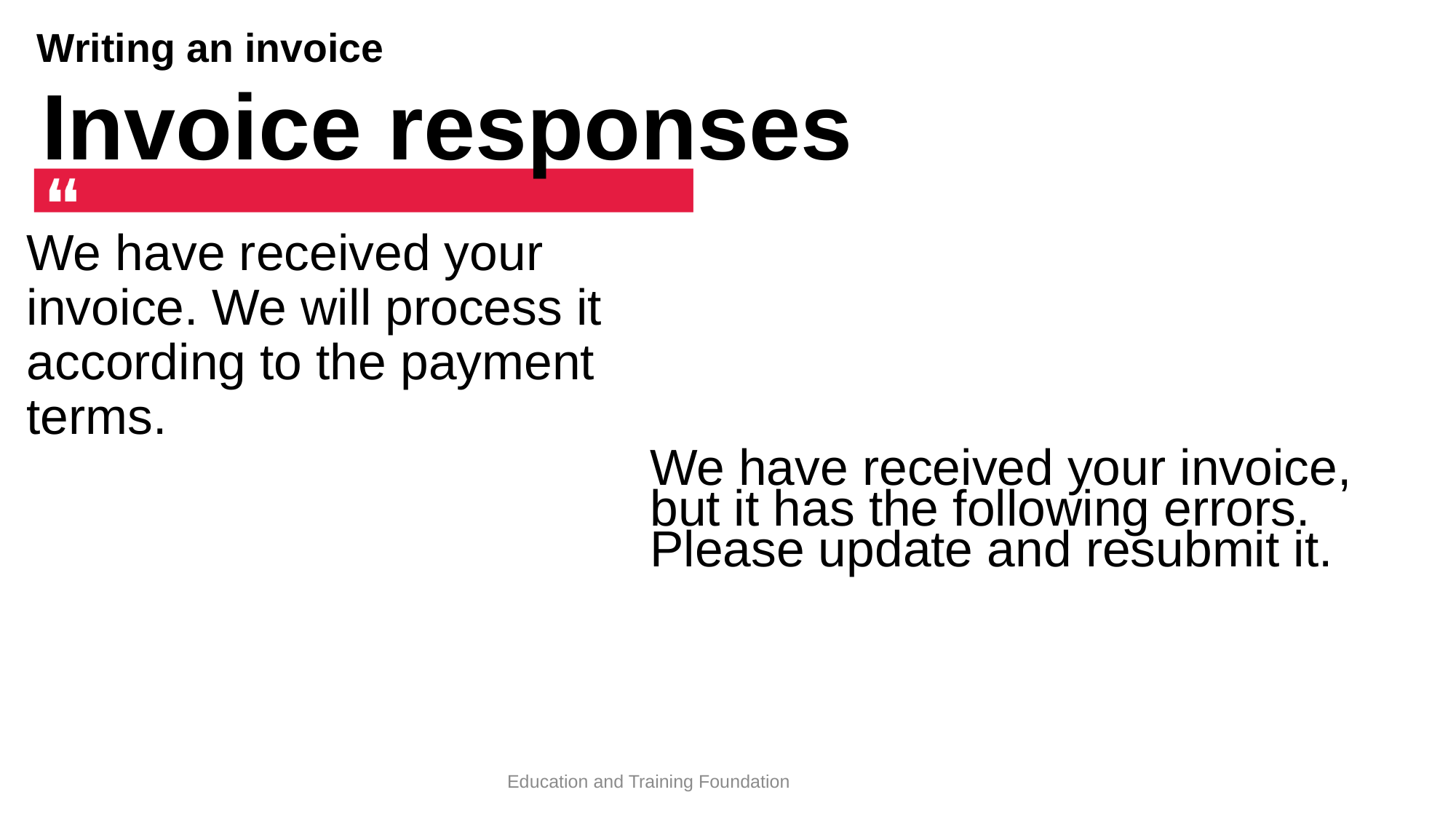

Writing an invoice
# Invoice responses
We have received your invoice. We will process it according to the payment terms.

We have received your invoice, but it has the following errors. Please update and resubmit it.

Education and Training Foundation